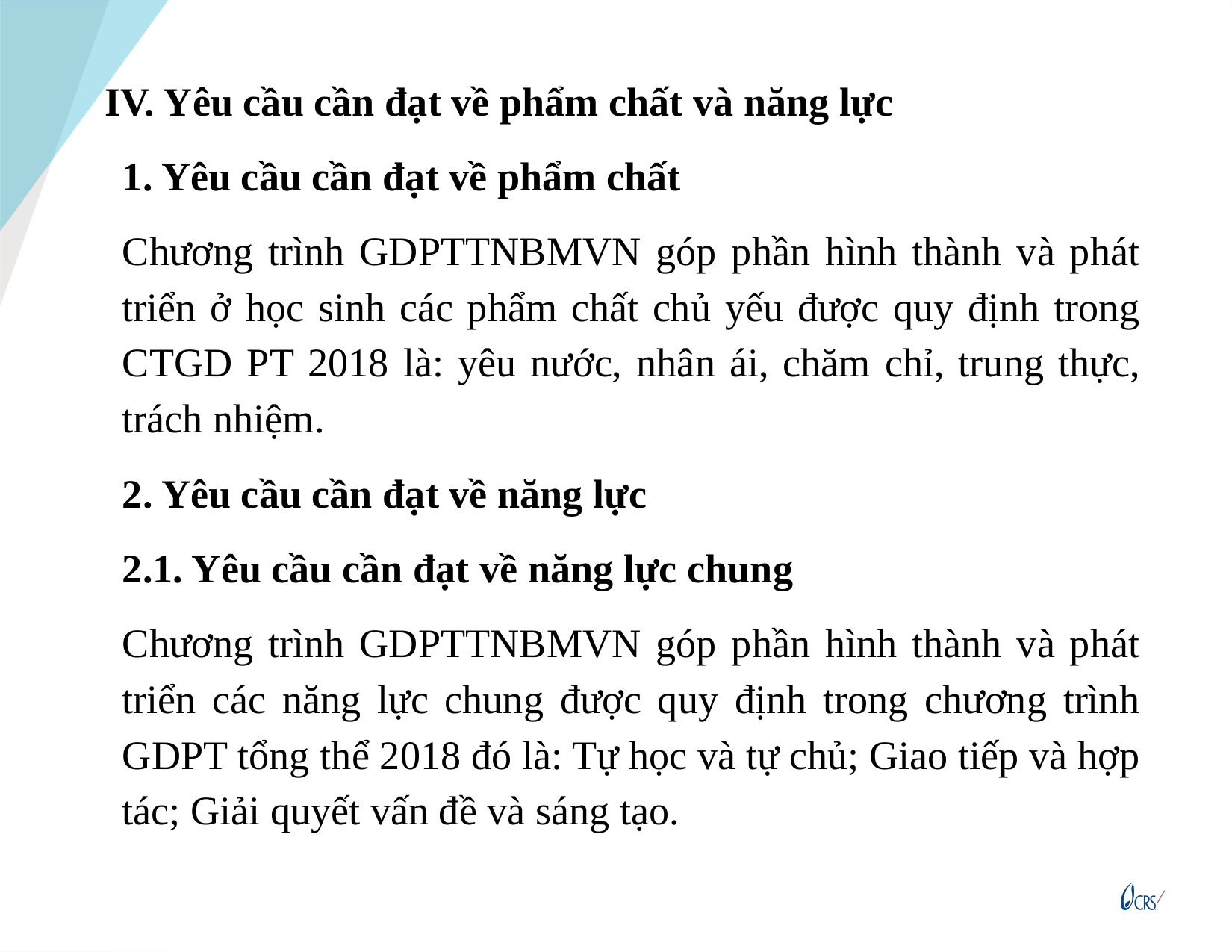

IV. Yêu cầu cần đạt về phẩm chất và năng lực
1. Yêu cầu cần đạt về phẩm chất
Chương trình GDPTTNBMVN góp phần hình thành và phát triển ở học sinh các phẩm chất chủ yếu được quy định trong CTGD PT 2018 là: yêu nước, nhân ái, chăm chỉ, trung thực, trách nhiệm.
2. Yêu cầu cần đạt về năng lực
2.1. Yêu cầu cần đạt về năng lực chung
Chương trình GDPTTNBMVN góp phần hình thành và phát triển các năng lực chung được quy định trong chương trình GDPT tổng thể 2018 đó là: Tự học và tự chủ; Giao tiếp và hợp tác; Giải quyết vấn đề và sáng tạo.
10